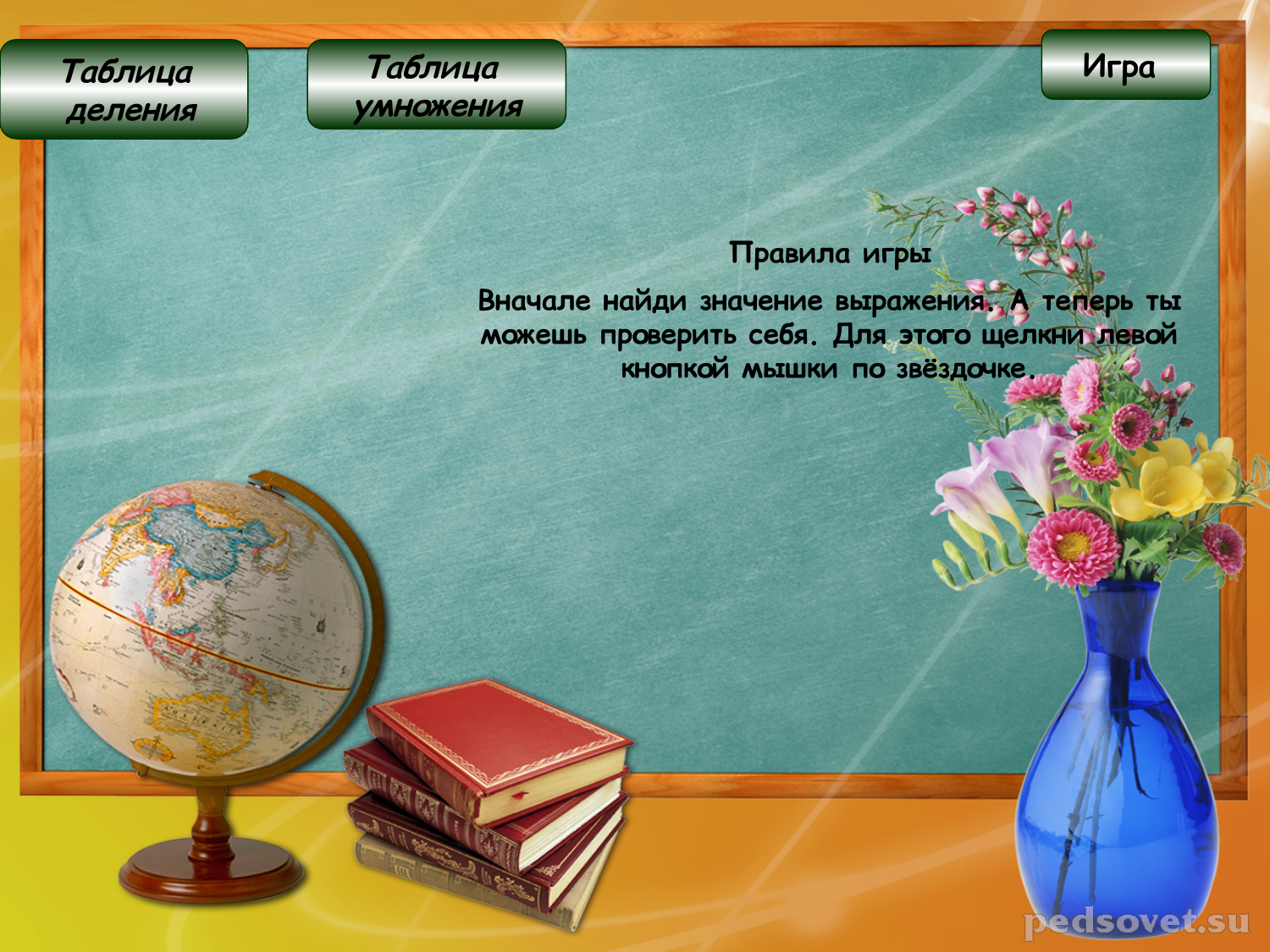

Игра
Таблица
 деления
Таблица
умножения
Правила игры
Вначале найди значение выражения. А теперь ты можешь проверить себя. Для этого щелкни левой кнопкой мышки по звёздочке.